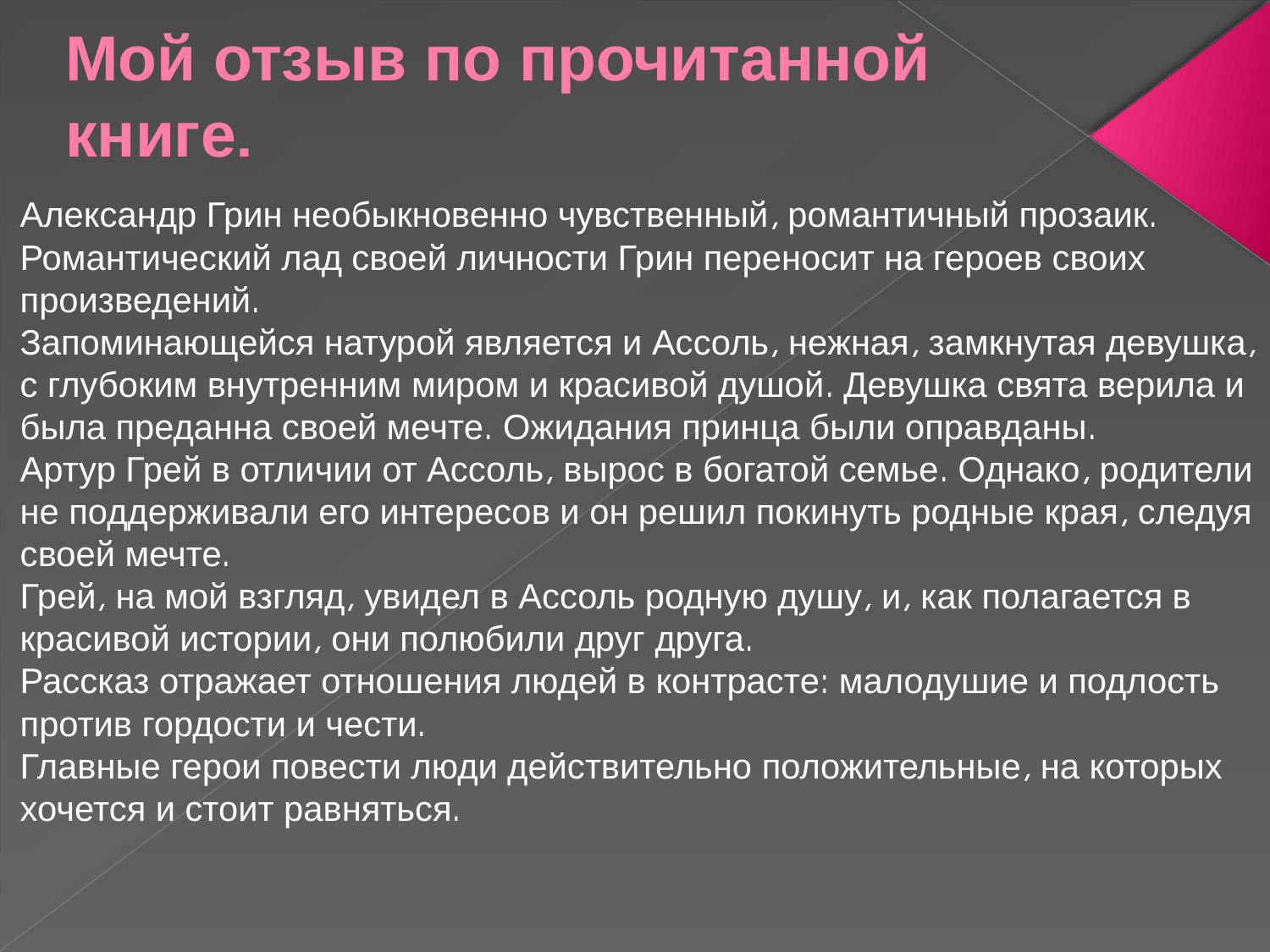

# Мой отзыв по прочитанной книге.
Александр Грин необыкновенно чувственный, романтичный прозаик. Романтический лад своей личности Грин переносит на героев своих произведений.
Запоминающейся натурой является и Ассоль, нежная, замкнутая девушка, с глубоким внутренним миром и красивой душой. Девушка свята верила и была преданна своей мечте. Ожидания принца были оправданы.
Артур Грей в отличии от Ассоль, вырос в богатой семье. Однако, родители не поддерживали его интересов и он решил покинуть родные края, следуя своей мечте.
Грей, на мой взгляд, увидел в Ассоль родную душу, и, как полагается в красивой истории, они полюбили друг друга.
Рассказ отражает отношения людей в контрасте: малодушие и подлость против гордости и чести.
Главные герои повести люди действительно положительные, на которых хочется и стоит равняться.